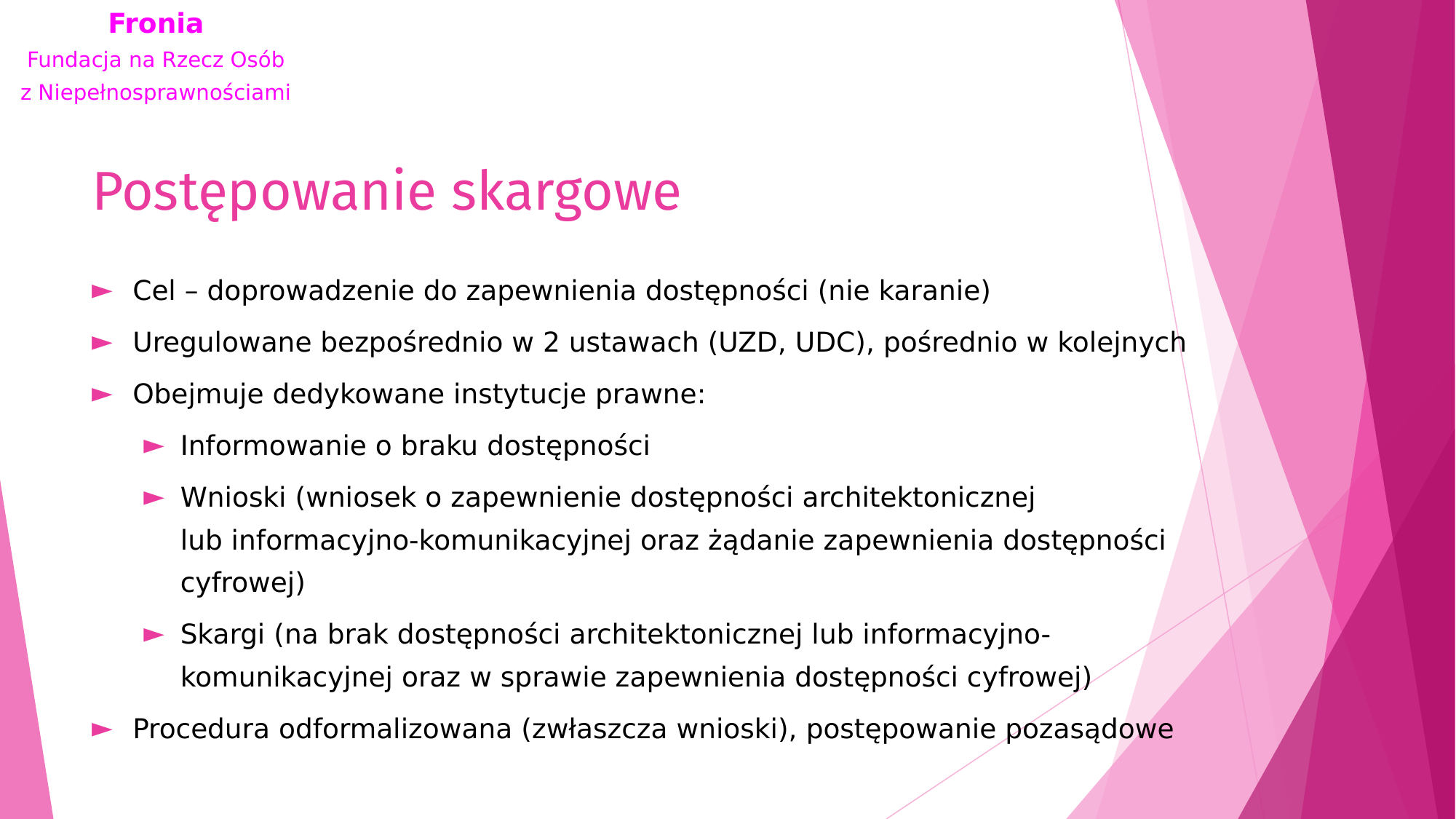

# Postępowanie skargowe
Cel – doprowadzenie do zapewnienia dostępności (nie karanie)
Uregulowane bezpośrednio w 2 ustawach (UZD, UDC), pośrednio w kolejnych
Obejmuje dedykowane instytucje prawne:
Informowanie o braku dostępności
Wnioski (wniosek o zapewnienie dostępności architektonicznej lub informacyjno‑komunikacyjnej oraz żądanie zapewnienia dostępności cyfrowej)
Skargi (na brak dostępności architektonicznej lub informacyjno-komunikacyjnej oraz w sprawie zapewnienia dostępności cyfrowej)
Procedura odformalizowana (zwłaszcza wnioski), postępowanie pozasądowe